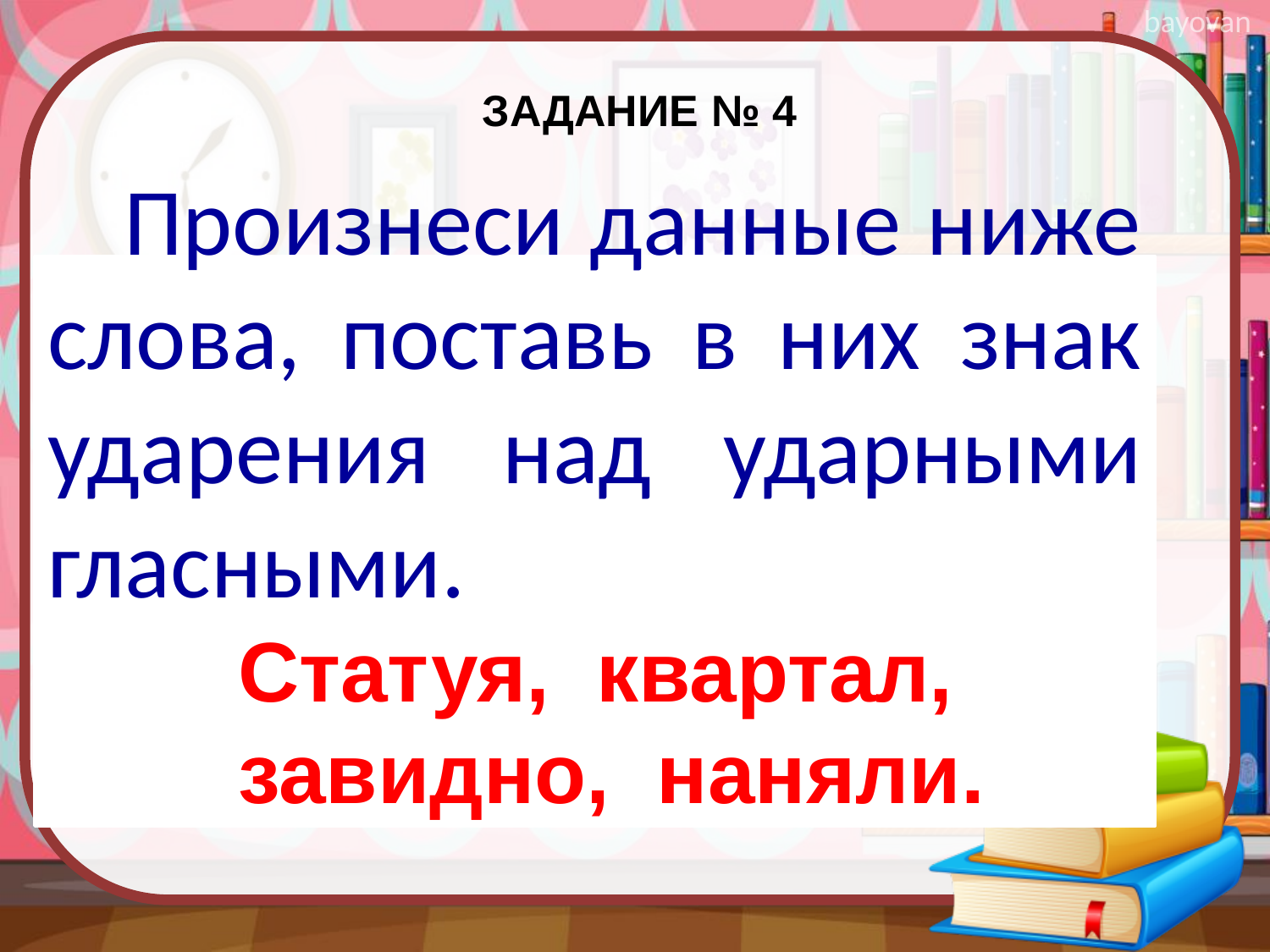

# Задание № 4
   Произнеси данные ниже слова, поставь в них знак ударения над ударными гласными.
Статуя,  квартал,
завидно,  наняли.